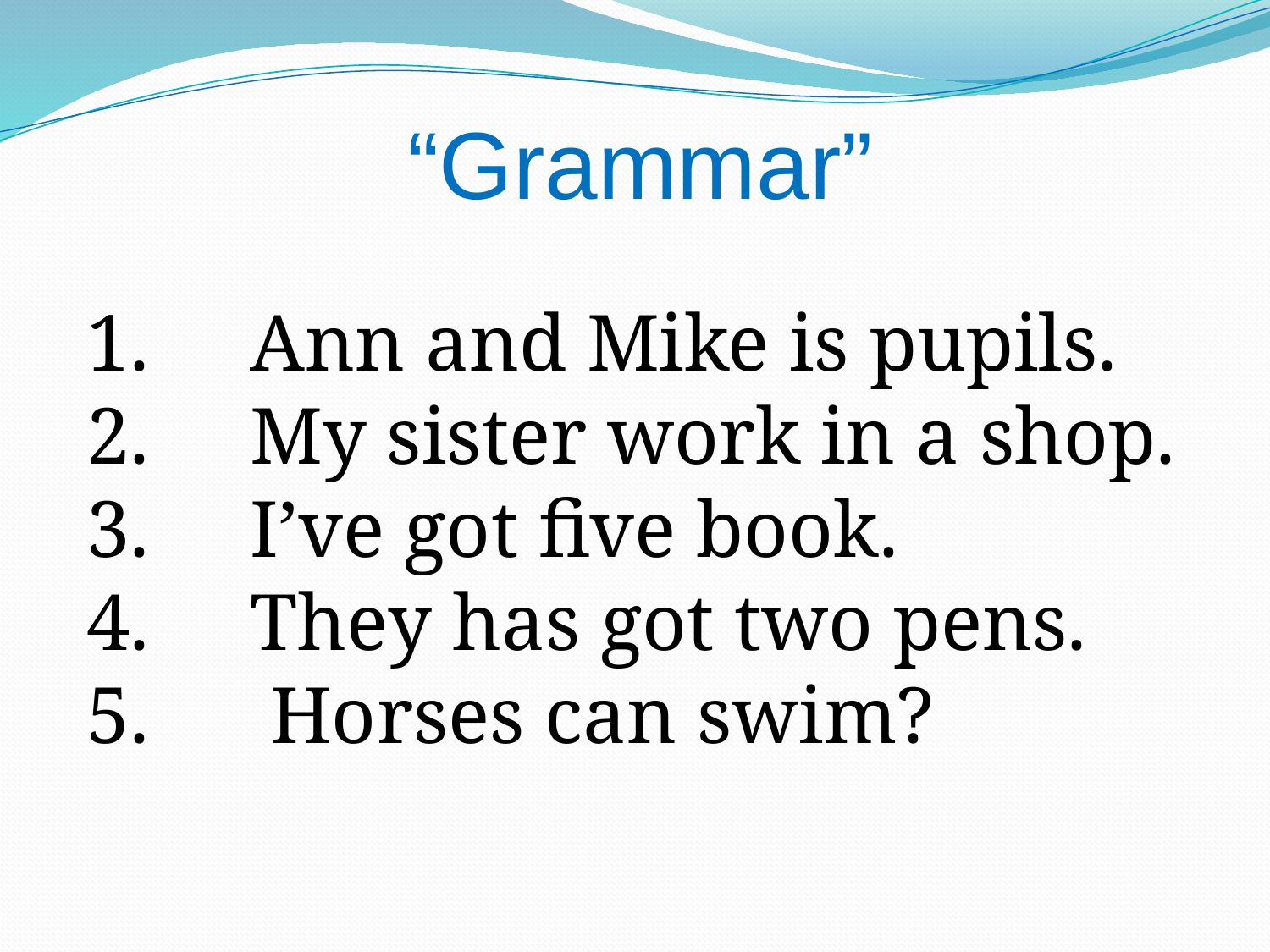

# “Grammar”
1.     Ann and Mike is pupils.
2.     My sister work in a shop.
3.     I’ve got five book.
4.     They has got two pens.
5.      Horses can swim?